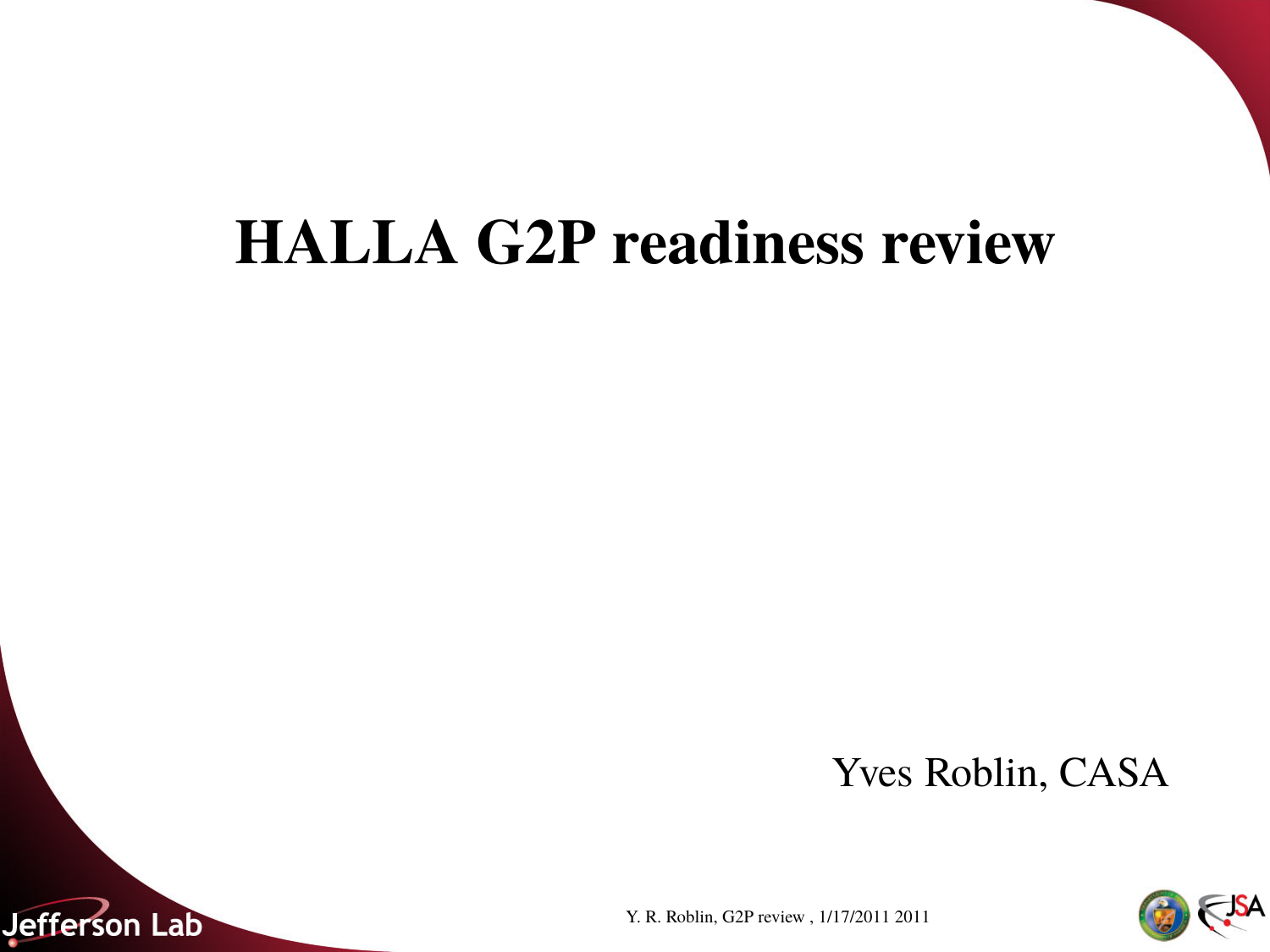

# HALLA G2P readiness review
Yves Roblin, CASA